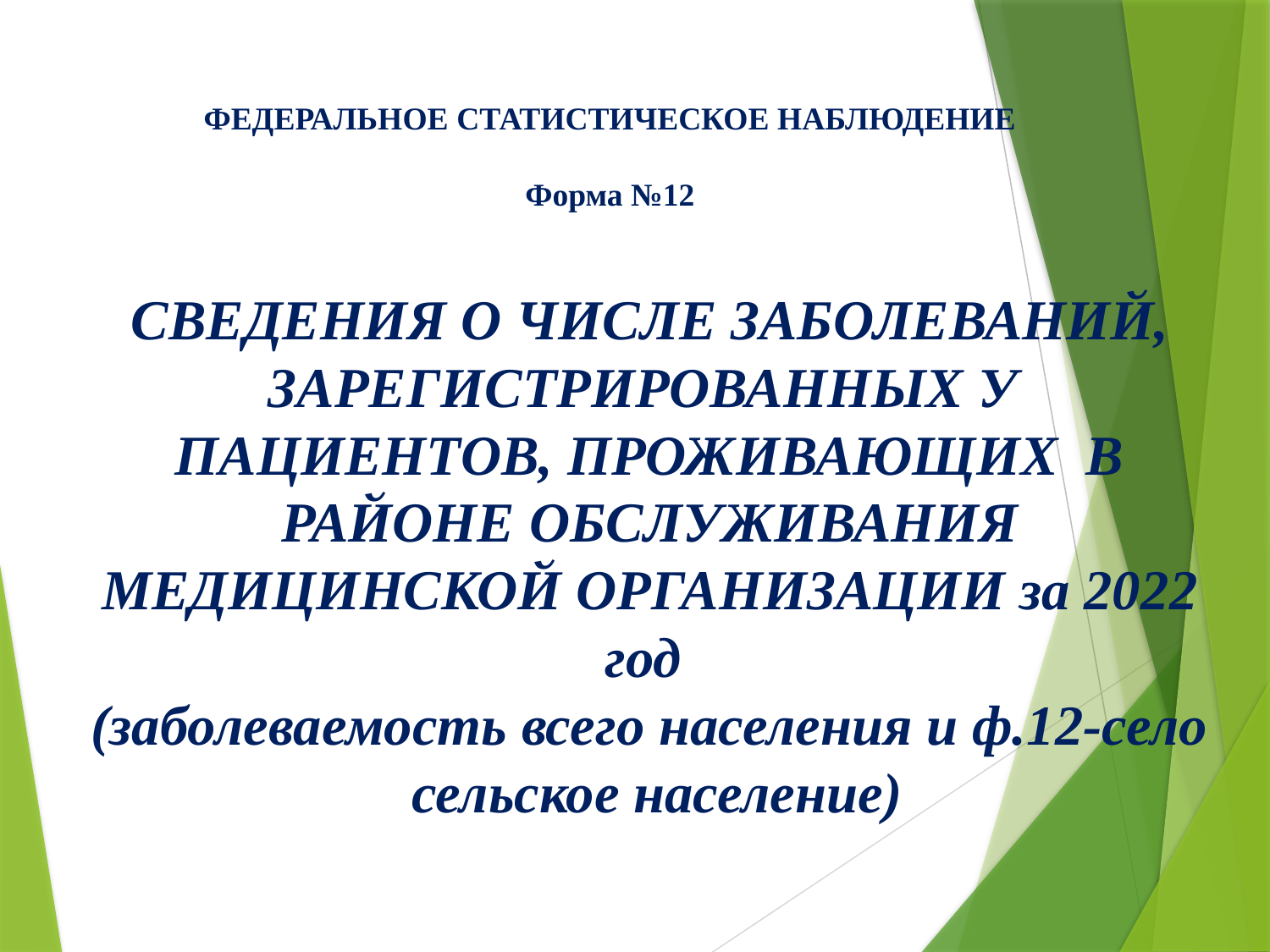

ФЕДЕРАЛЬНОЕ CТАТИСТИЧЕСКОЕ НАБЛЮДЕНИЕ
Форма №12

СВЕДЕНИЯ О ЧИСЛЕ ЗАБОЛЕВАНИЙ, ЗАРЕГИСТРИРОВАННЫХ У  ПАЦИЕНТОВ, ПРОЖИВАЮЩИХ  В РАЙОНЕ ОБСЛУЖИВАНИЯ МЕДИЦИНСКОЙ ОРГАНИЗАЦИИ за 2022 год
(заболеваемость всего населения и ф.12-село
 сельское население)